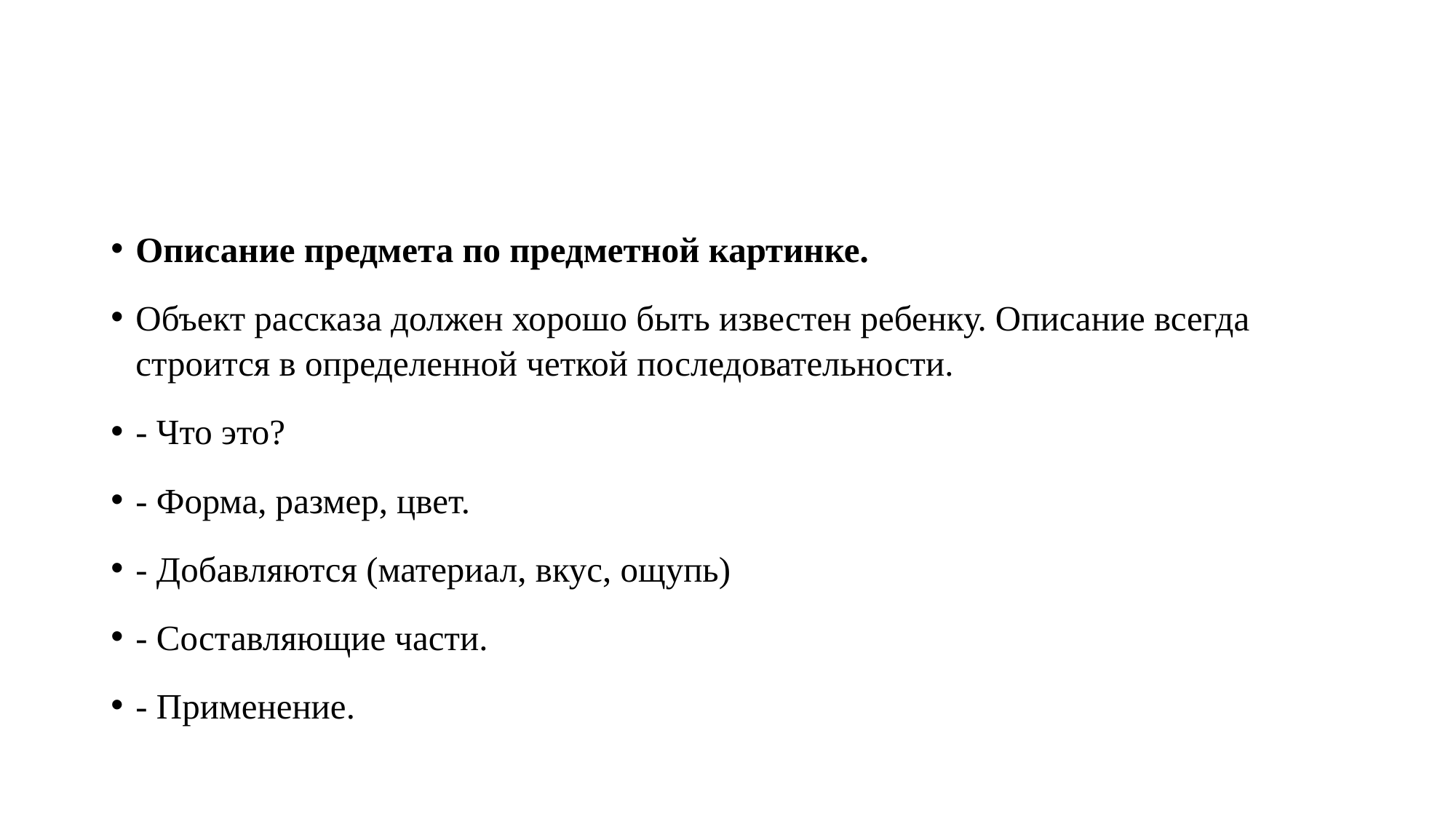

Описание предмета по предметной картинке.
Объект рассказа должен хорошо быть известен ребенку. Описание всегда строится в определенной четкой последовательности.
- Что это?
- Форма, размер, цвет.
- Добавляются (материал, вкус, ощупь)
- Составляющие части.
- Применение.